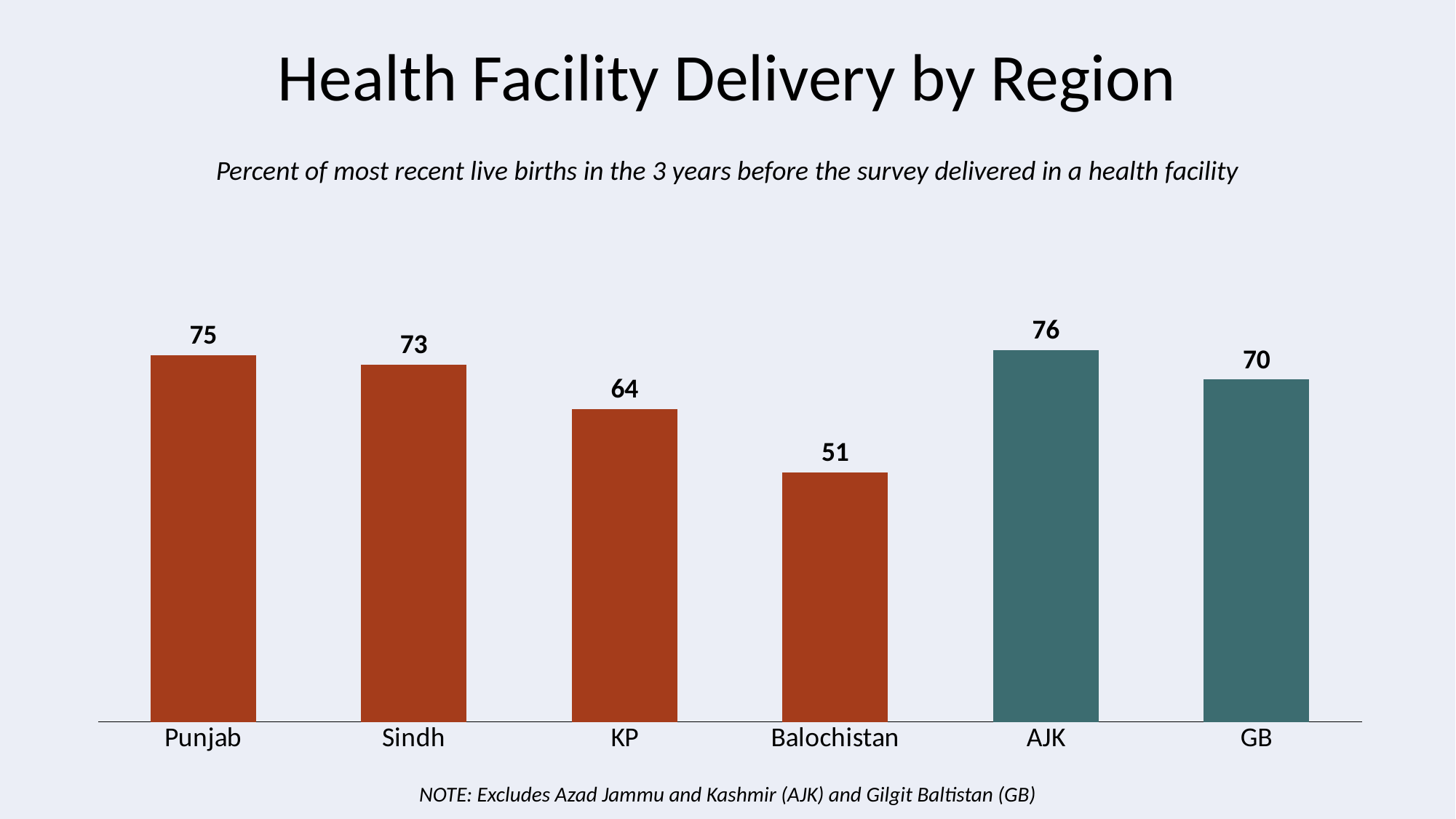

# Health Facility Delivery by Region
Percent of most recent live births in the 3 years before the survey delivered in a health facility

### Chart

| Category | Mother |
|---|---|
| Punjab | 75.0 |
| Sindh | 73.0 |
| KP | 64.0 |
| Balochistan | 51.0 |
| AJK | 76.0 |
| GB | 70.0 |
NOTE: Excludes Azad Jammu and Kashmir (AJK) and Gilgit Baltistan (GB)